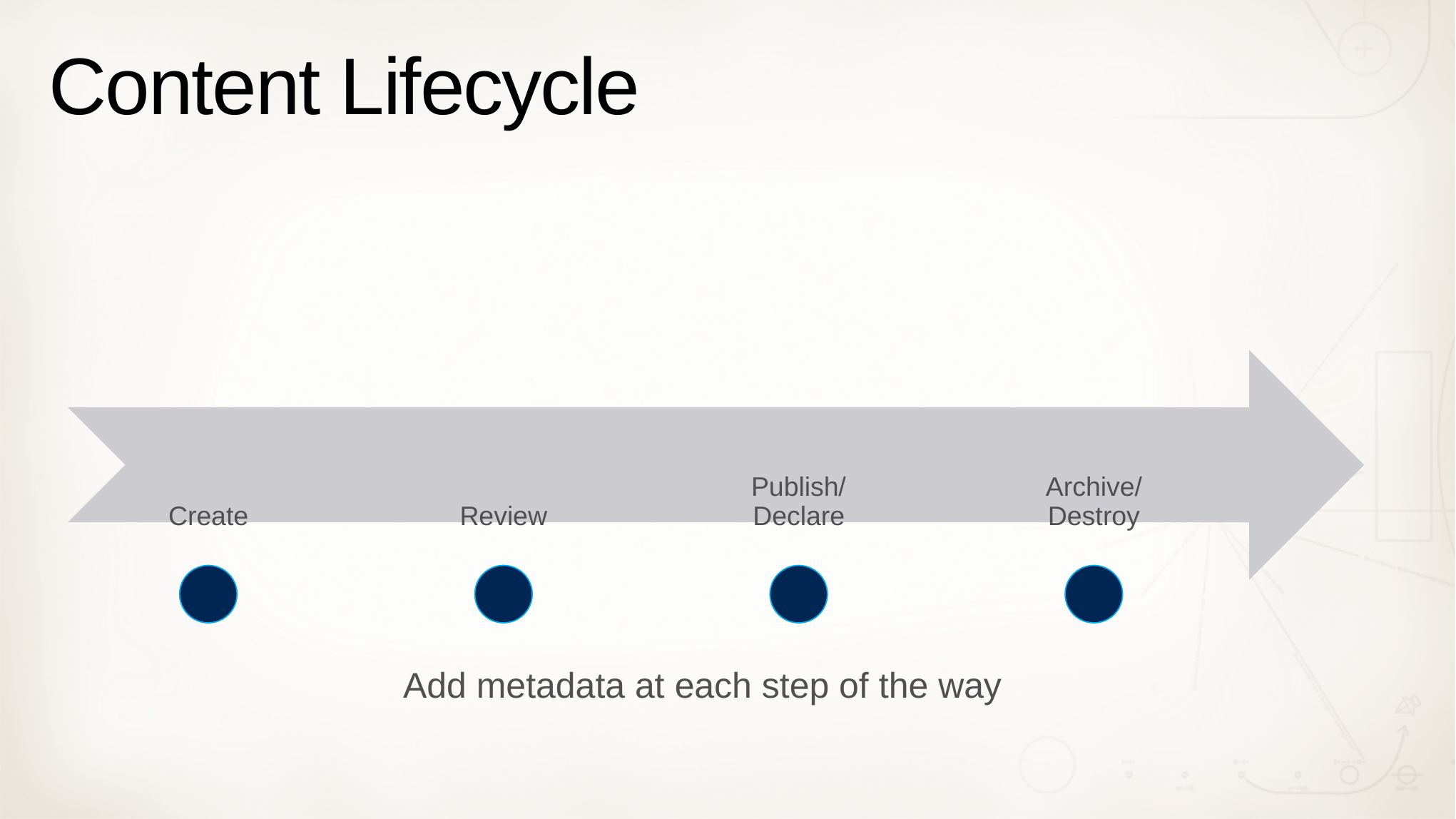

# Content Lifecycle
Create
Review
Publish/
Declare
Archive/
Destroy
Add metadata at each step of the way